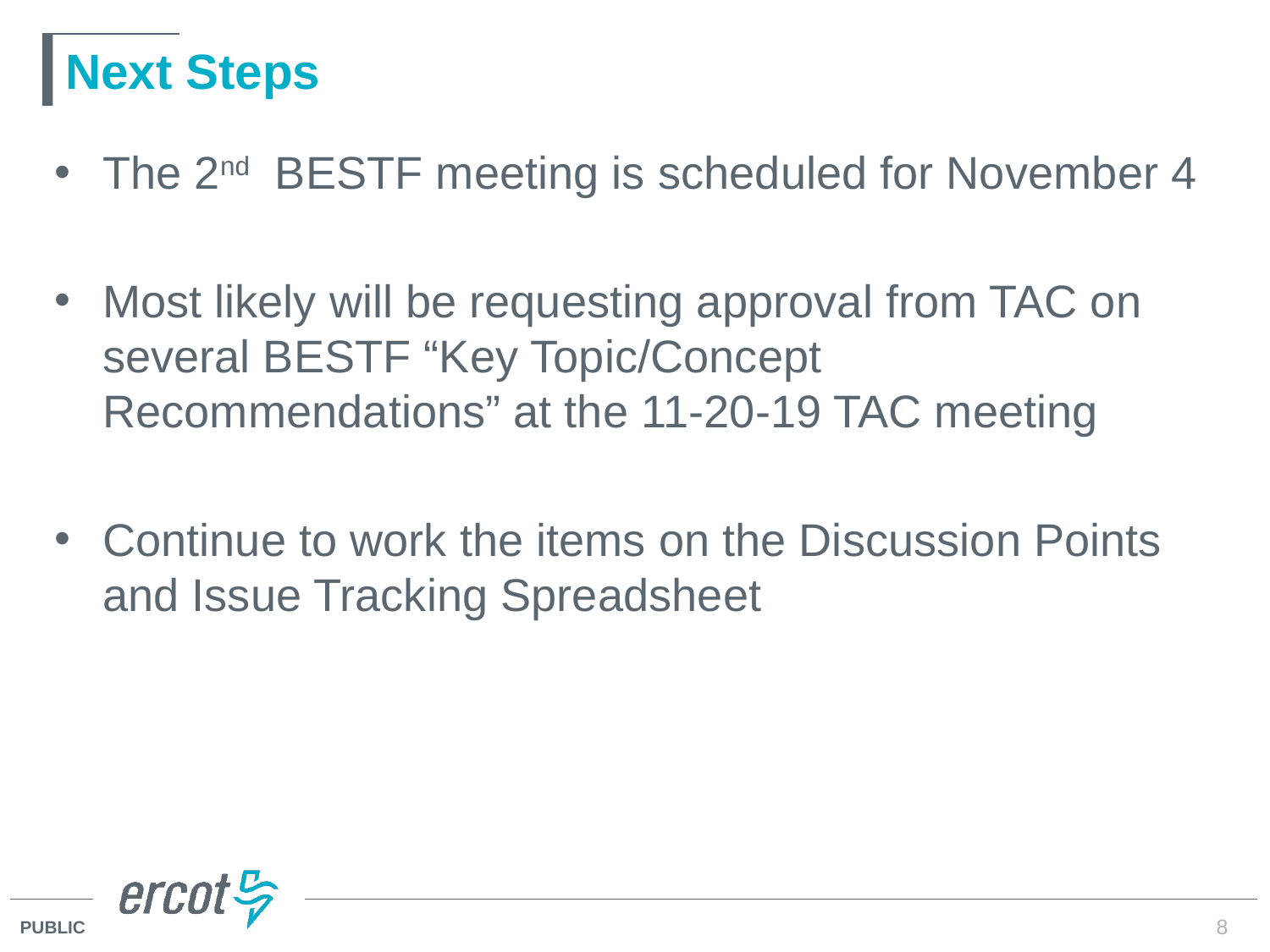

# Next Steps
The 2nd  BESTF meeting is scheduled for November 4

Most likely will be requesting approval from TAC on several BESTF “Key Topic/Concept Recommendations” at the 11-20-19 TAC meeting

Continue to work the items on the Discussion Points and Issue Tracking Spreadsheet

8